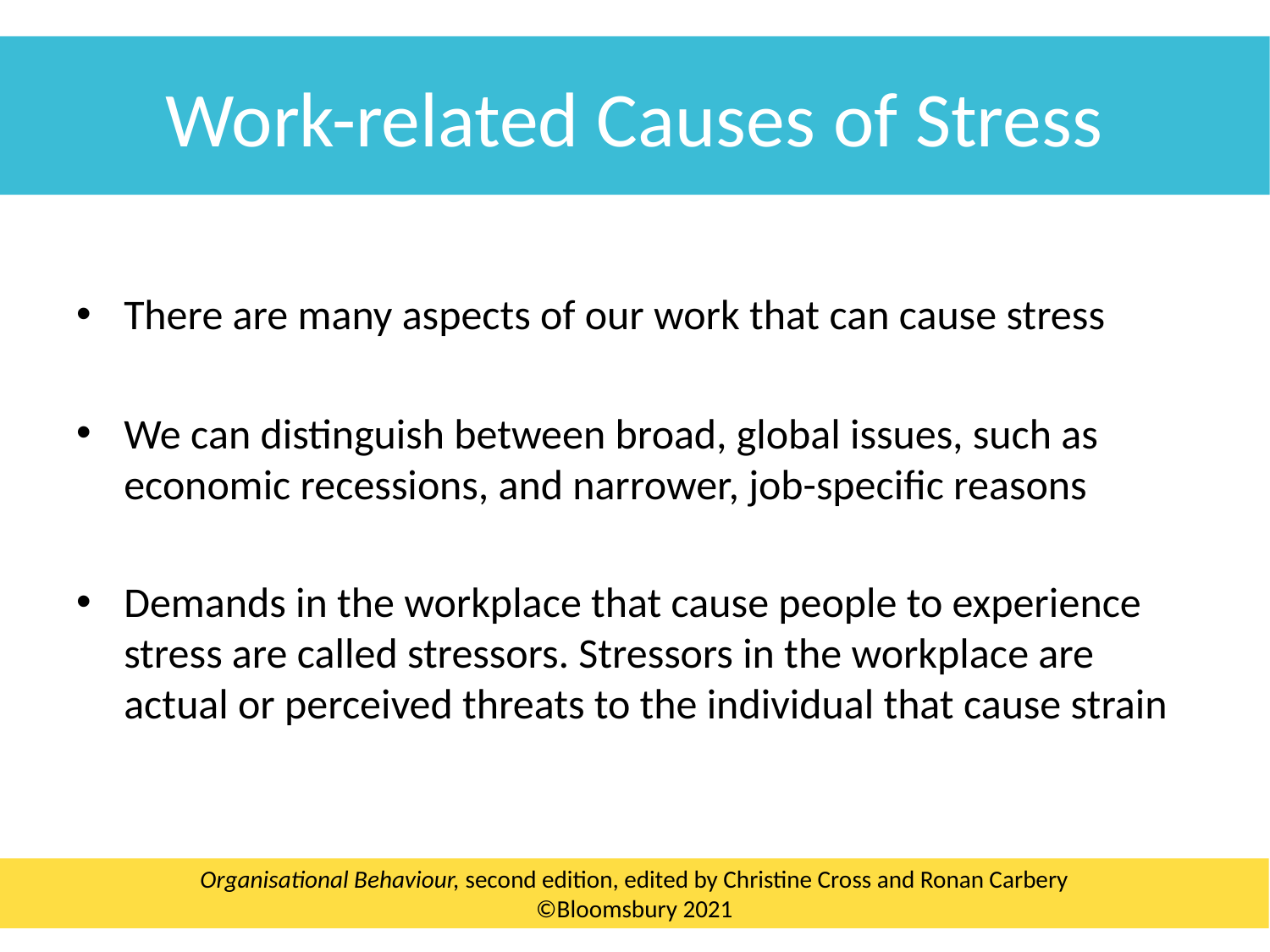

Work-related Causes of Stress

There are many aspects of our work that can cause stress

We can distinguish between broad, global issues, such as economic recessions, and narrower, job-specific reasons

Demands in the workplace that cause people to experience stress are called stressors. Stressors in the workplace are actual or perceived threats to the individual that cause strain